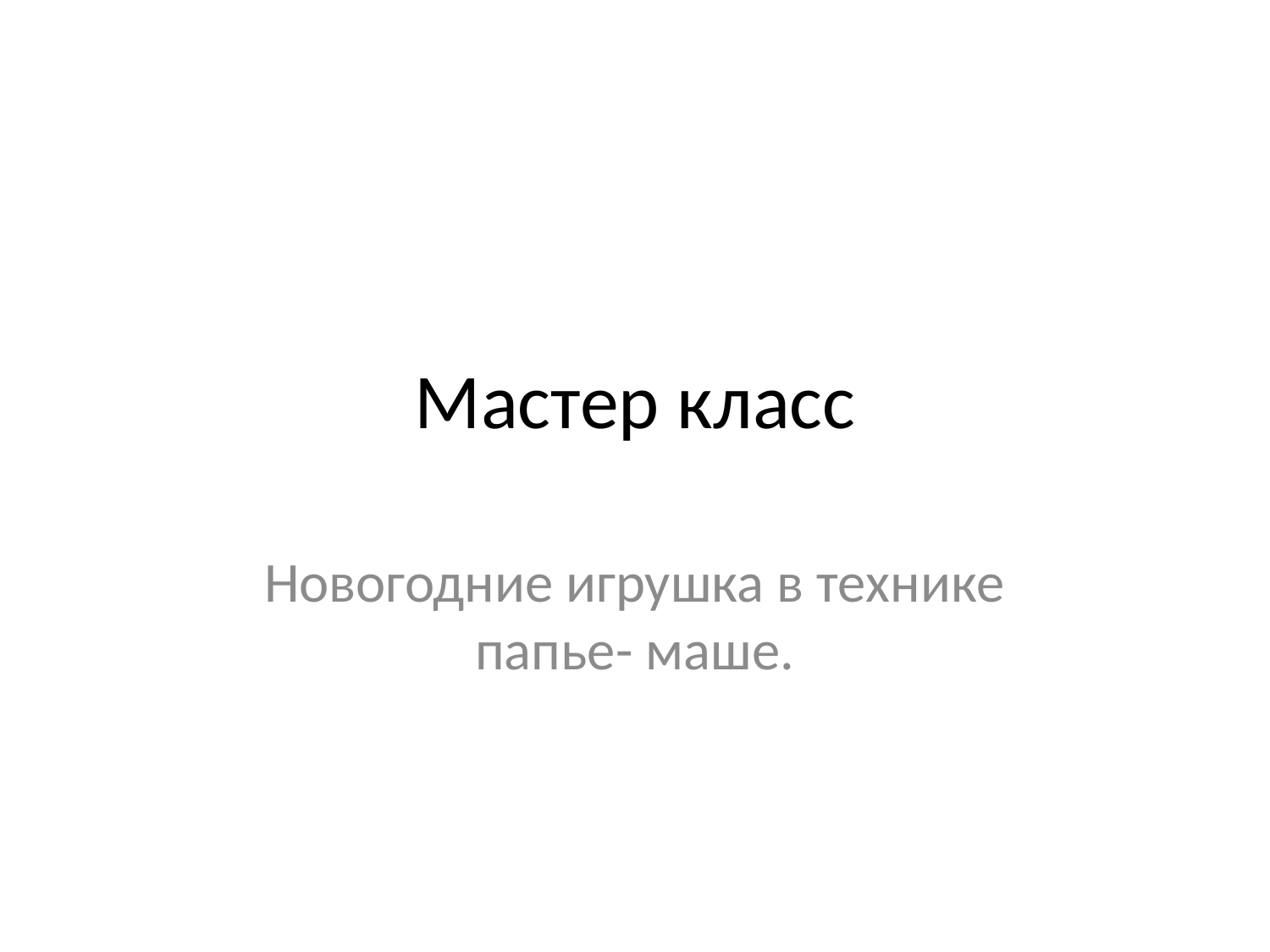

# Мастер класс
Новогодние игрушка в технике папье- маше.